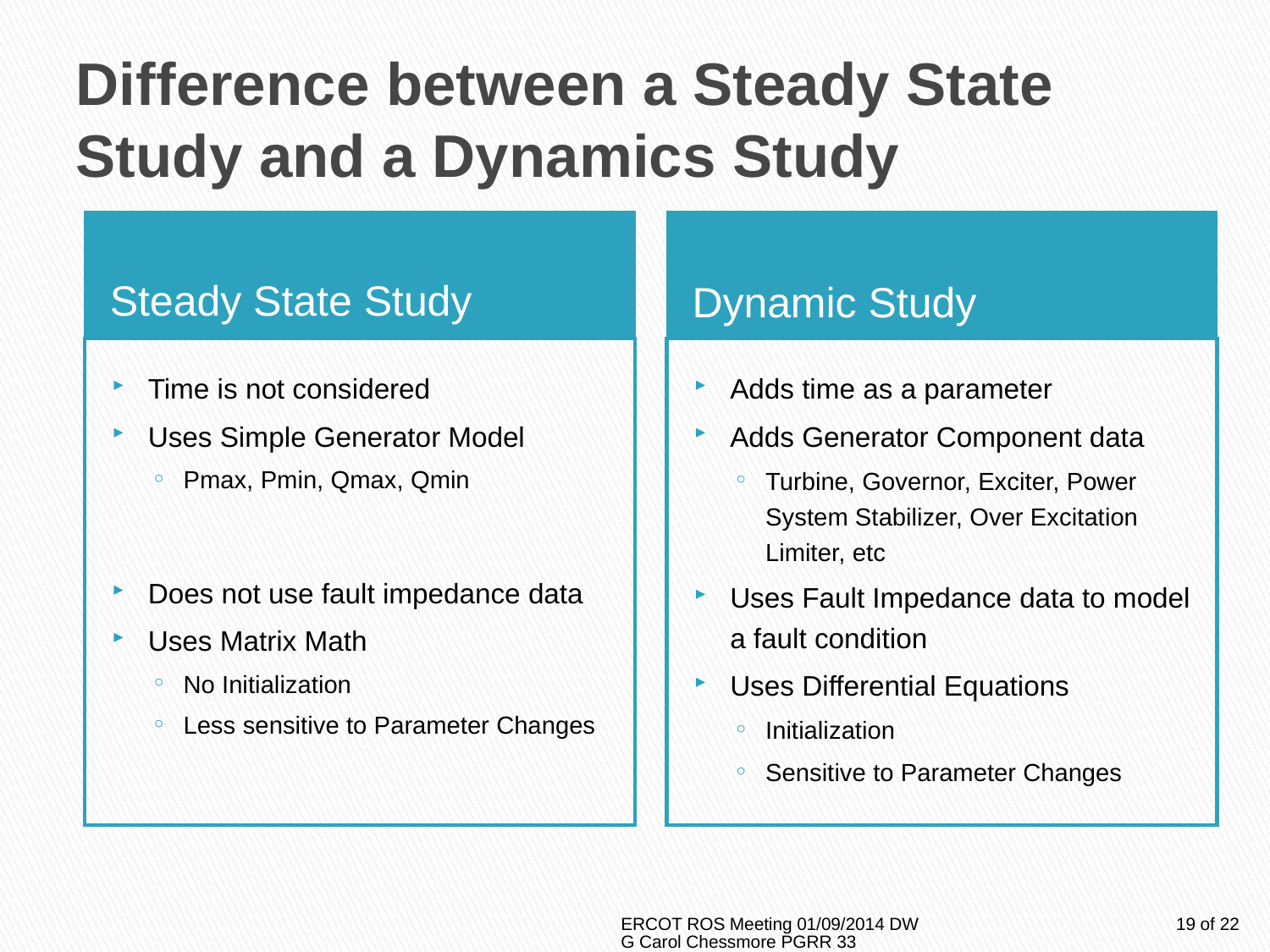

# Difference between a Steady State Study and a Dynamics Study

Steady State Study

Dynamic Study

Adds time as a parameter
Adds Generator Component data
Turbine, Governor, Exciter, Power System Stabilizer, Over Excitation Limiter, etc
Uses Fault Impedance data to model a fault condition
Uses Differential Equations
Initialization
Sensitive to Parameter Changes

Time is not considered
Uses Simple Generator Model
Pmax, Pmin, Qmax, Qmin

Does not use fault impedance data
Uses Matrix Math
No Initialization
Less sensitive to Parameter Changes
ERCOT ROS Meeting 01/09/2014 DWG Carol Chessmore PGRR 33
19 of 22